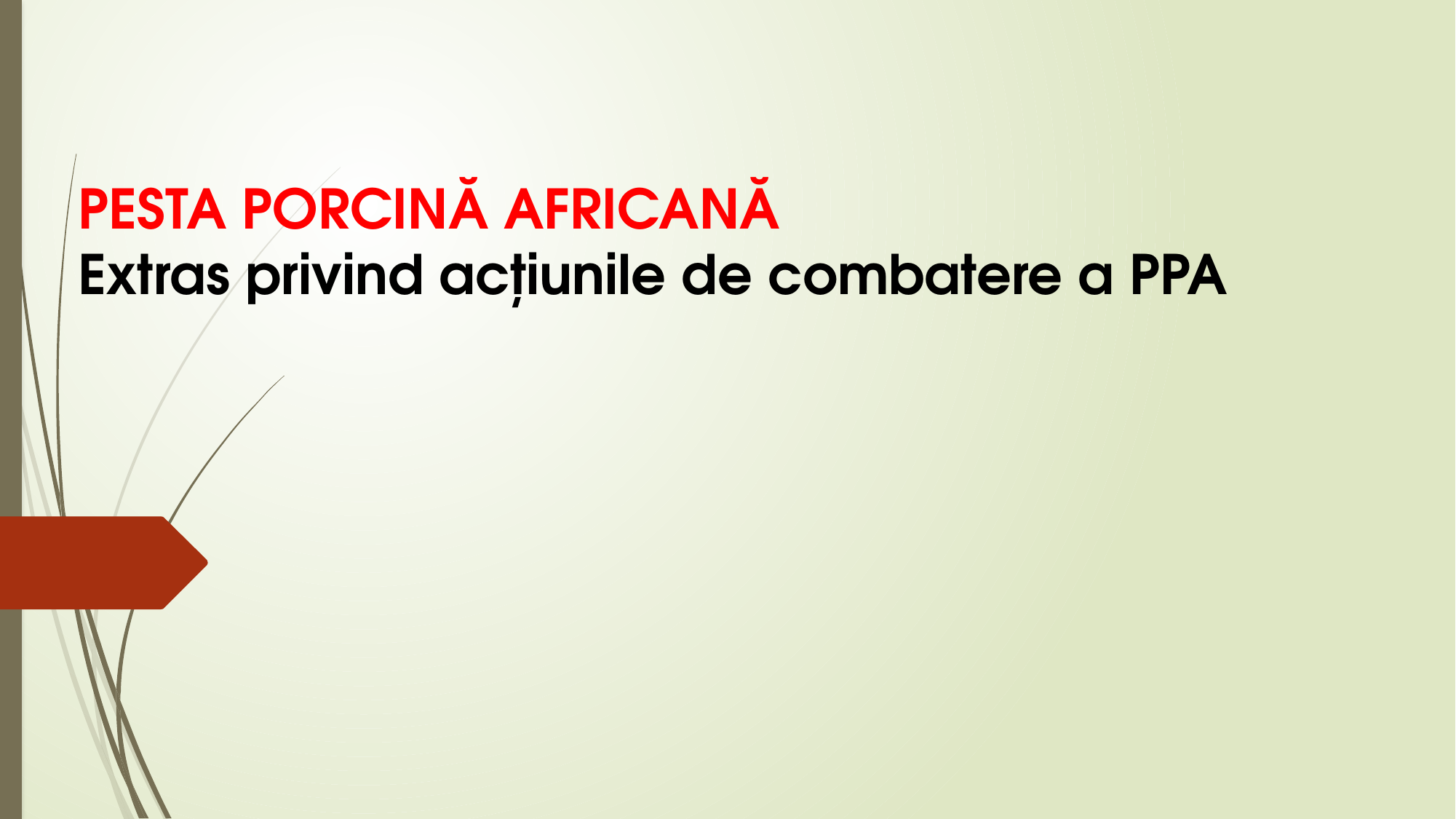

# PESTA PORCINĂ AFRICANĂ Extras privind acțiunile de combatere a PPA